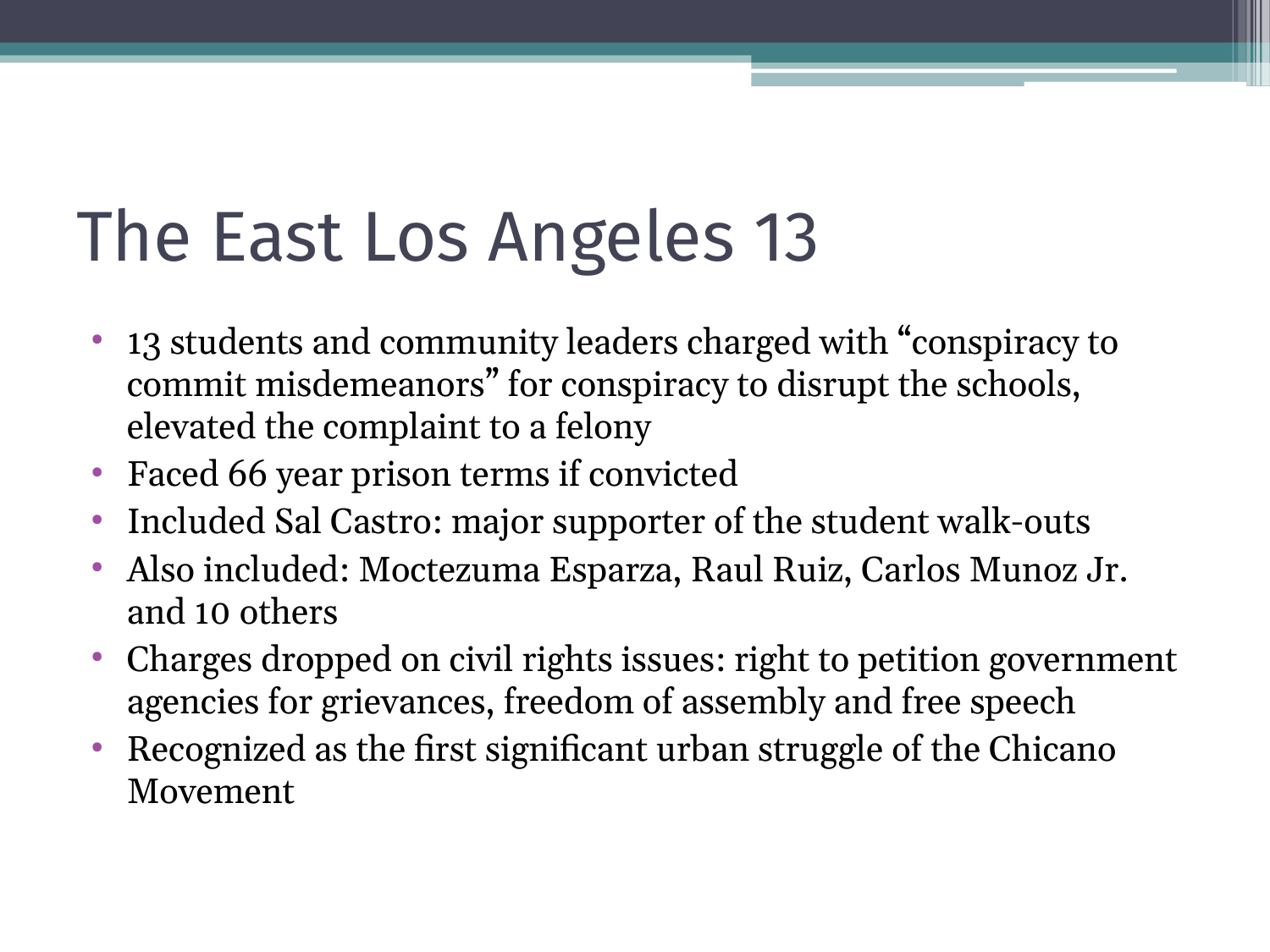

# The East Los Angeles 13
13 students and community leaders charged with “conspiracy to commit misdemeanors” for conspiracy to disrupt the schools, elevated the complaint to a felony
Faced 66 year prison terms if convicted
Included Sal Castro: major supporter of the student walk-outs
Also included: Moctezuma Esparza, Raul Ruiz, Carlos Munoz Jr. and 10 others
Charges dropped on civil rights issues: right to petition government agencies for grievances, freedom of assembly and free speech
Recognized as the first significant urban struggle of the Chicano Movement